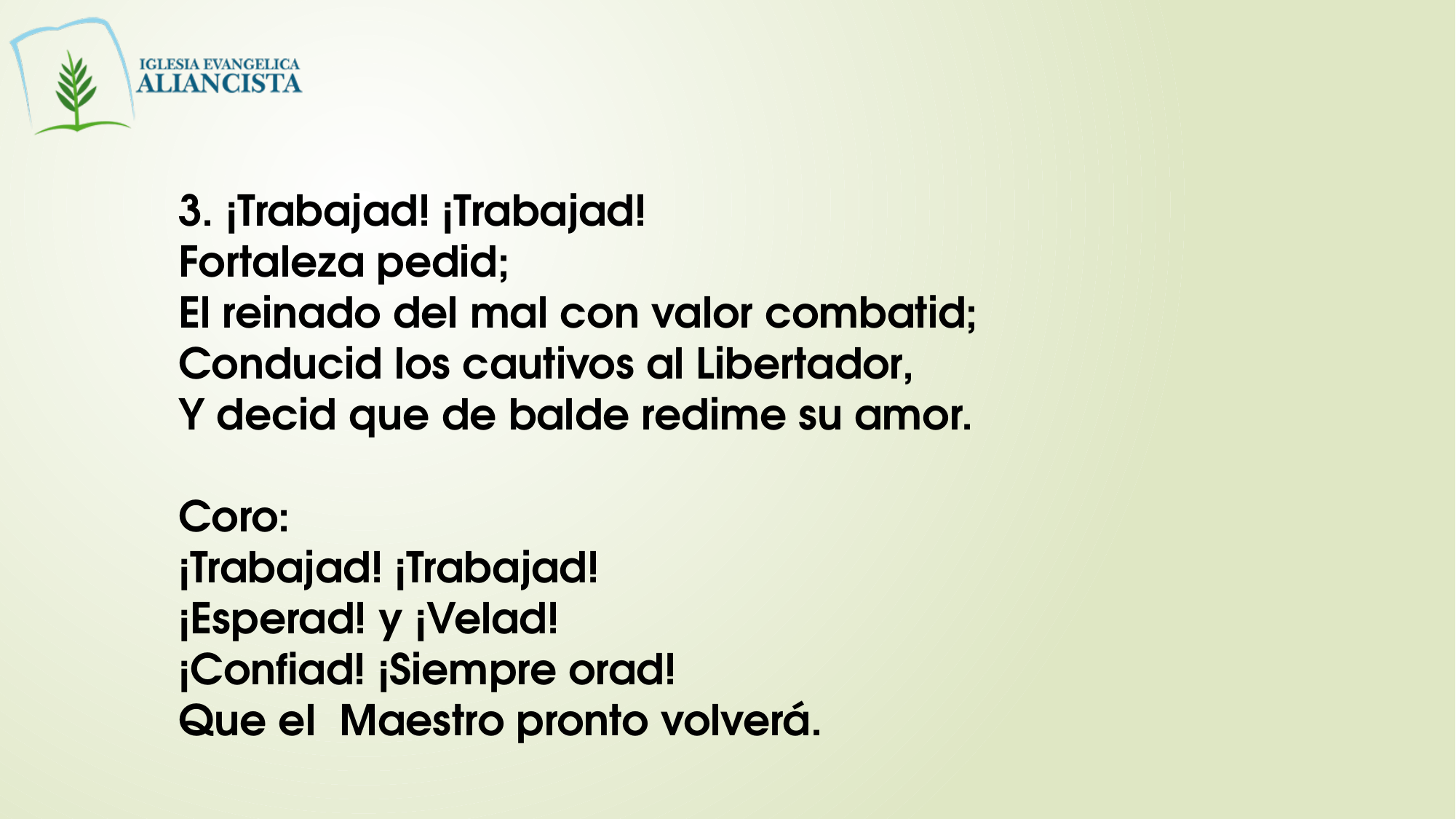

3. ¡Trabajad! ¡Trabajad!
Fortaleza pedid;
El reinado del mal con valor combatid;
Conducid los cautivos al Libertador,
Y decid que de balde redime su amor.

Coro:
¡Trabajad! ¡Trabajad!
¡Esperad! y ¡Velad!
¡Confiad! ¡Siempre orad!
Que el  Maestro pronto volverá.